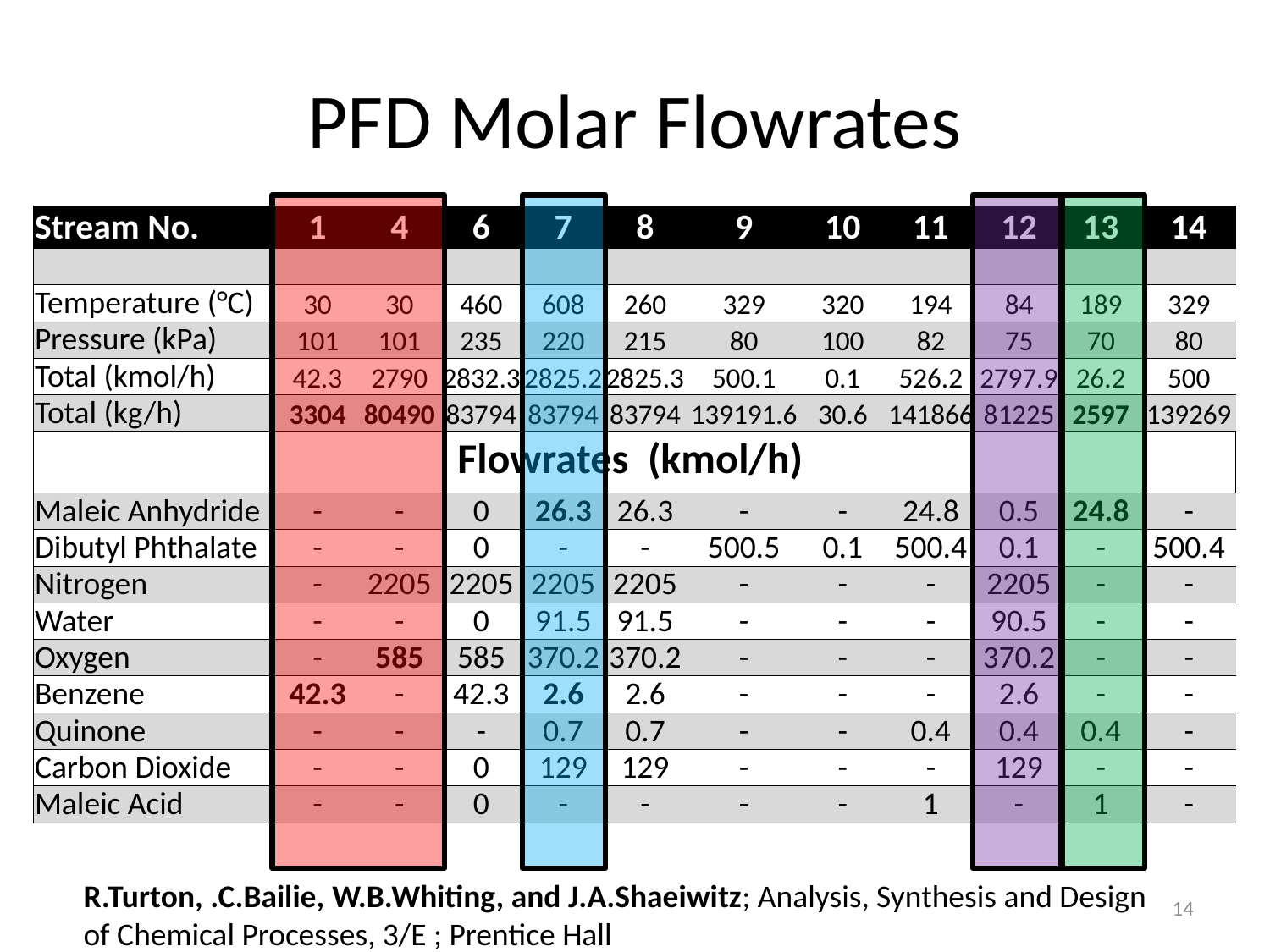

# PFD Molar Flowrates

| Stream No. | 1 | 4 | 6 | 7 | 8 | 9 | 10 | 11 | 12 | 13 | 14 |
| --- | --- | --- | --- | --- | --- | --- | --- | --- | --- | --- | --- |
|  |  |  |  |  |  |  |  |  |  |  |  |
| Temperature (°C) | 30 | 30 | 460 | 608 | 260 | 329 | 320 | 194 | 84 | 189 | 329 |
| Pressure (kPa) | 101 | 101 | 235 | 220 | 215 | 80 | 100 | 82 | 75 | 70 | 80 |
| Total (kmol/h) | 42.3 | 2790 | 2832.3 | 2825.2 | 2825.3 | 500.1 | 0.1 | 526.2 | 2797.9 | 26.2 | 500 |
| Total (kg/h) | 3304 | 80490 | 83794 | 83794 | 83794 | 139191.6 | 30.6 | 141866 | 81225 | 2597 | 139269 |
| Flowrates (kmol/h) |  |  |  |  |  |  |  |  |  |  |  |
| Maleic Anhydride | - | - | 0 | 26.3 | 26.3 | - | - | 24.8 | 0.5 | 24.8 | - |
| Dibutyl Phthalate | - | - | 0 | - | - | 500.5 | 0.1 | 500.4 | 0.1 | - | 500.4 |
| Nitrogen | - | 2205 | 2205 | 2205 | 2205 | - | - | - | 2205 | - | - |
| Water | - | - | 0 | 91.5 | 91.5 | - | - | - | 90.5 | - | - |
| Oxygen | - | 585 | 585 | 370.2 | 370.2 | - | - | - | 370.2 | - | - |
| Benzene | 42.3 | - | 42.3 | 2.6 | 2.6 | - | - | - | 2.6 | - | - |
| Quinone | - | - | - | 0.7 | 0.7 | - | - | 0.4 | 0.4 | 0.4 | - |
| Carbon Dioxide | - | - | 0 | 129 | 129 | - | - | - | 129 | - | - |
| Maleic Acid | - | - | 0 | - | - | - | - | 1 | - | 1 | - |
R.Turton, .C.Bailie, W.B.Whiting, and J.A.Shaeiwitz; Analysis, Synthesis and Design of Chemical Processes, 3/E ; Prentice Hall
14